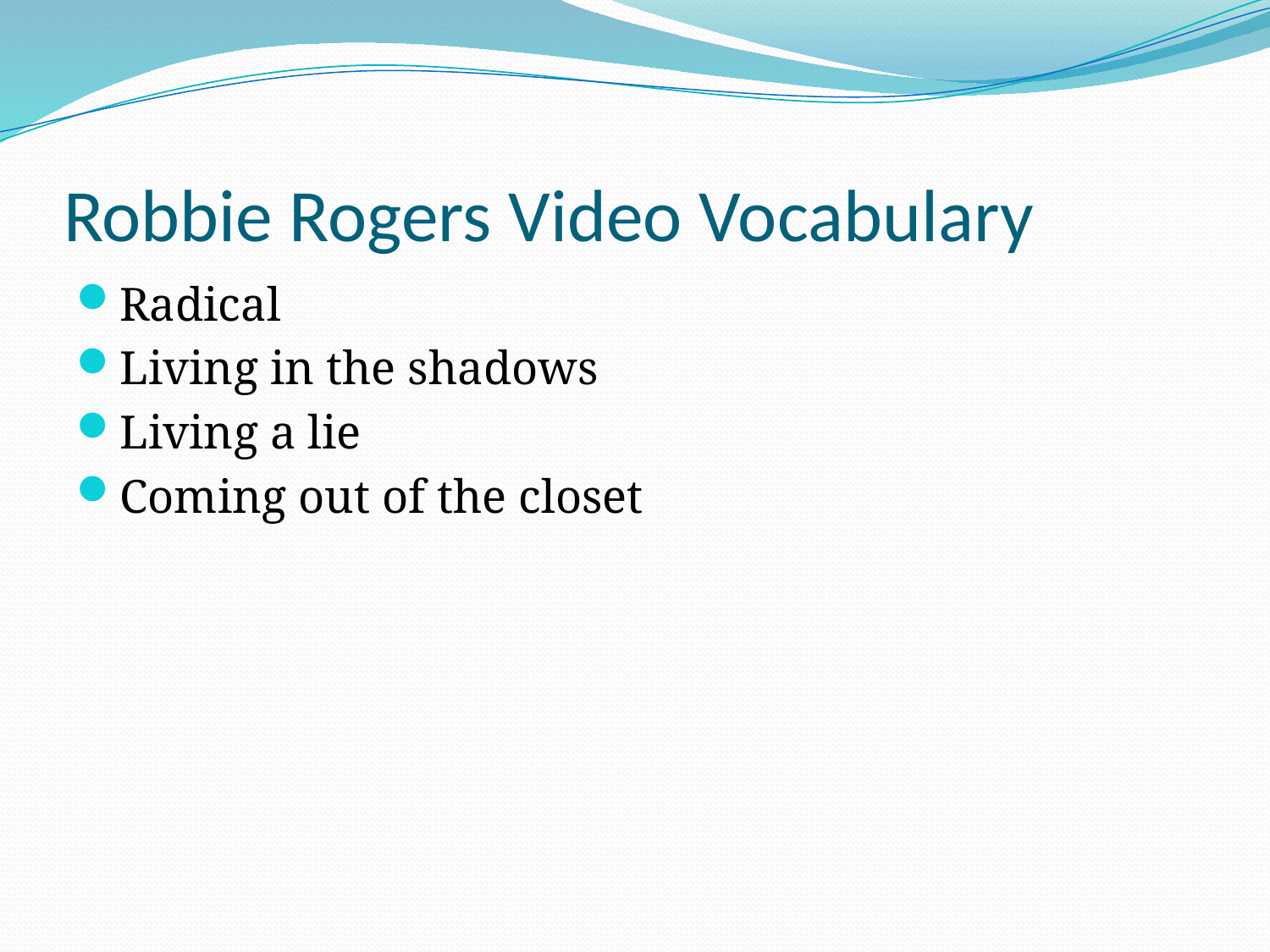

# Robbie Rogers Video Vocabulary
Radical
Living in the shadows
Living a lie
Coming out of the closet